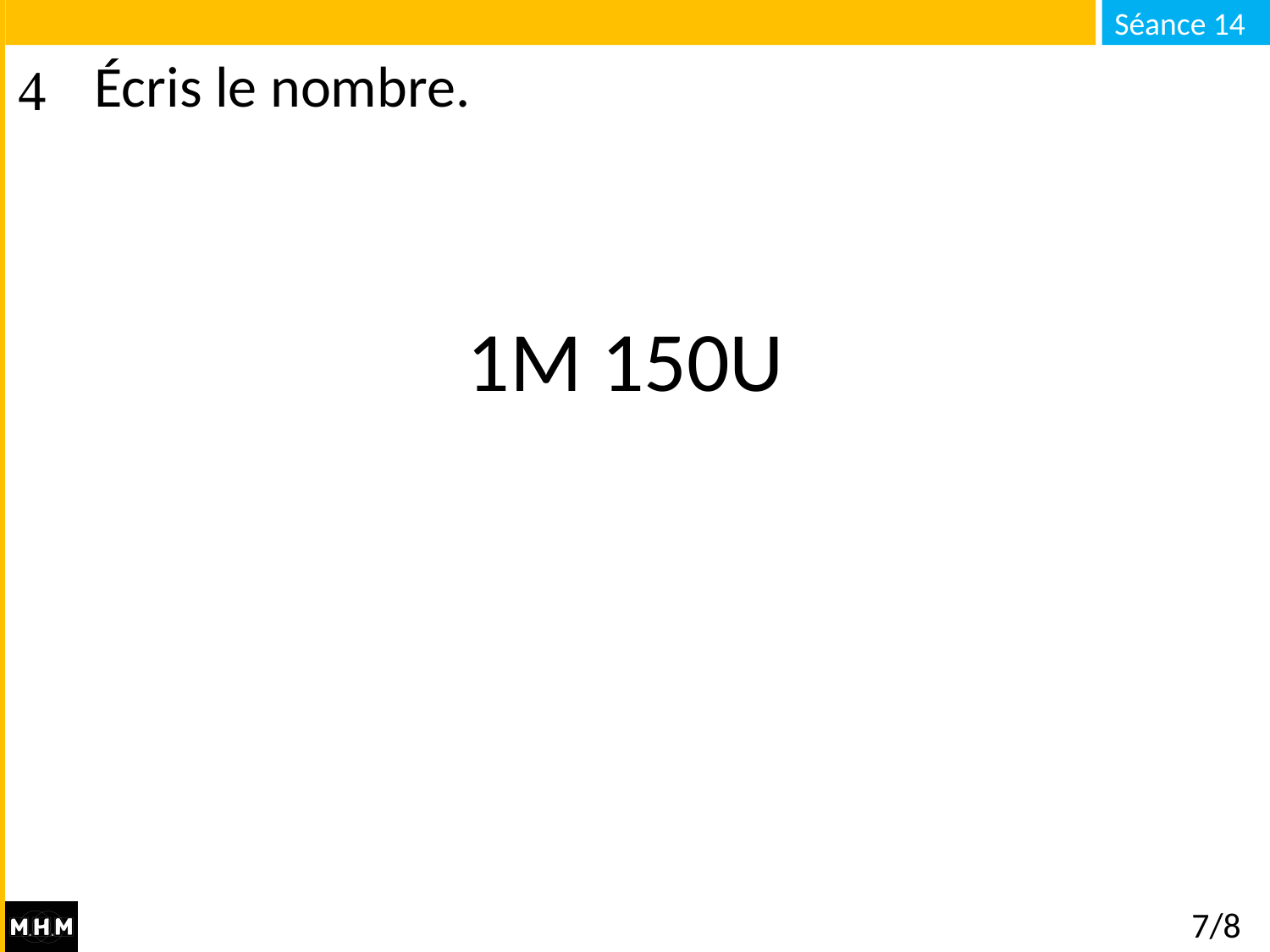

# Écris le nombre.
1M 150U
7/8